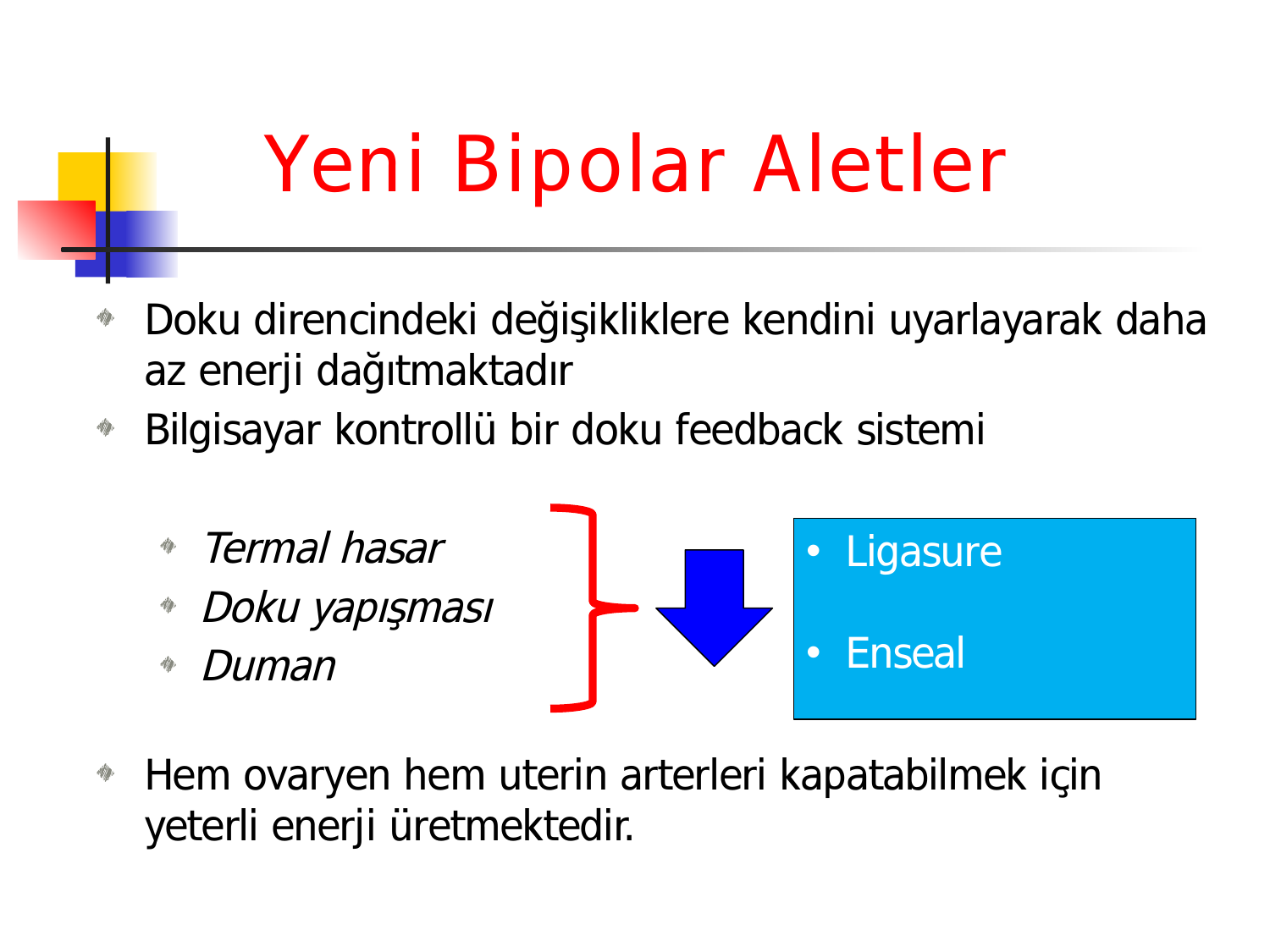

# Yeni Bipolar Aletler
Doku direncindeki değişikliklere kendini uyarlayarak daha az enerji dağıtmaktadır
Bilgisayar kontrollü bir doku feedback sistemi

Termal hasar
Doku yapışması
Duman

Hem ovaryen hem uterin arterleri kapatabilmek için yeterli enerji üretmektedir.

Ligasure

Enseal